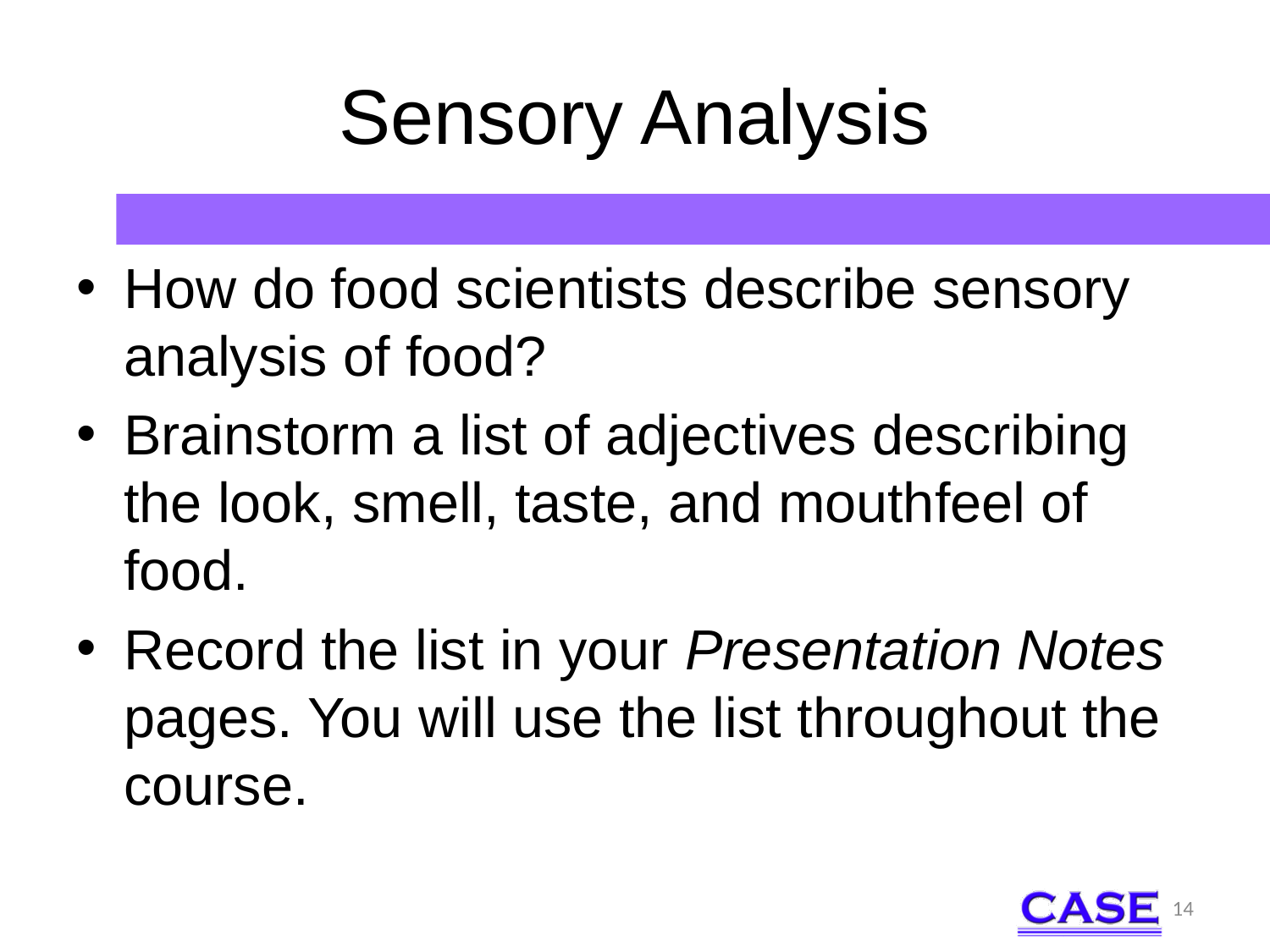

# Sensory Analysis
How do food scientists describe sensory analysis of food?
Brainstorm a list of adjectives describing the look, smell, taste, and mouthfeel of food.
Record the list in your Presentation Notes pages. You will use the list throughout the course.
14